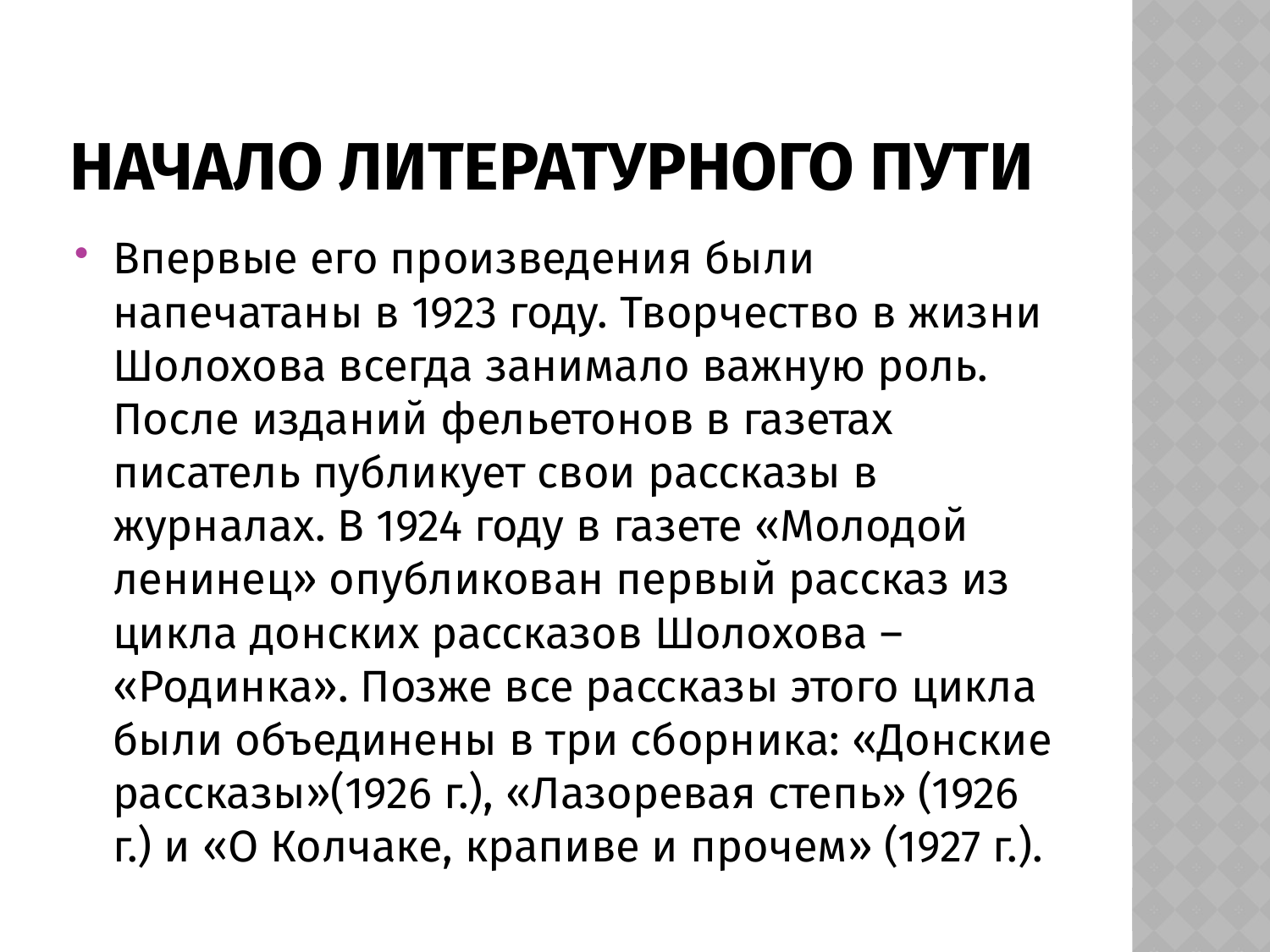

# Начало литературного пути
Впервые его произведения были напечатаны в 1923 году. Творчество в жизни Шолохова всегда занимало важную роль. После изданий фельетонов в газетах писатель публикует свои рассказы в журналах. В 1924 году в газете «Молодой ленинец» опубликован первый рассказ из цикла донских рассказов Шолохова – «Родинка». Позже все рассказы этого цикла были объединены в три сборника: «Донские рассказы»(1926 г.), «Лазоревая степь» (1926 г.) и «О Колчаке, крапиве и прочем» (1927 г.).